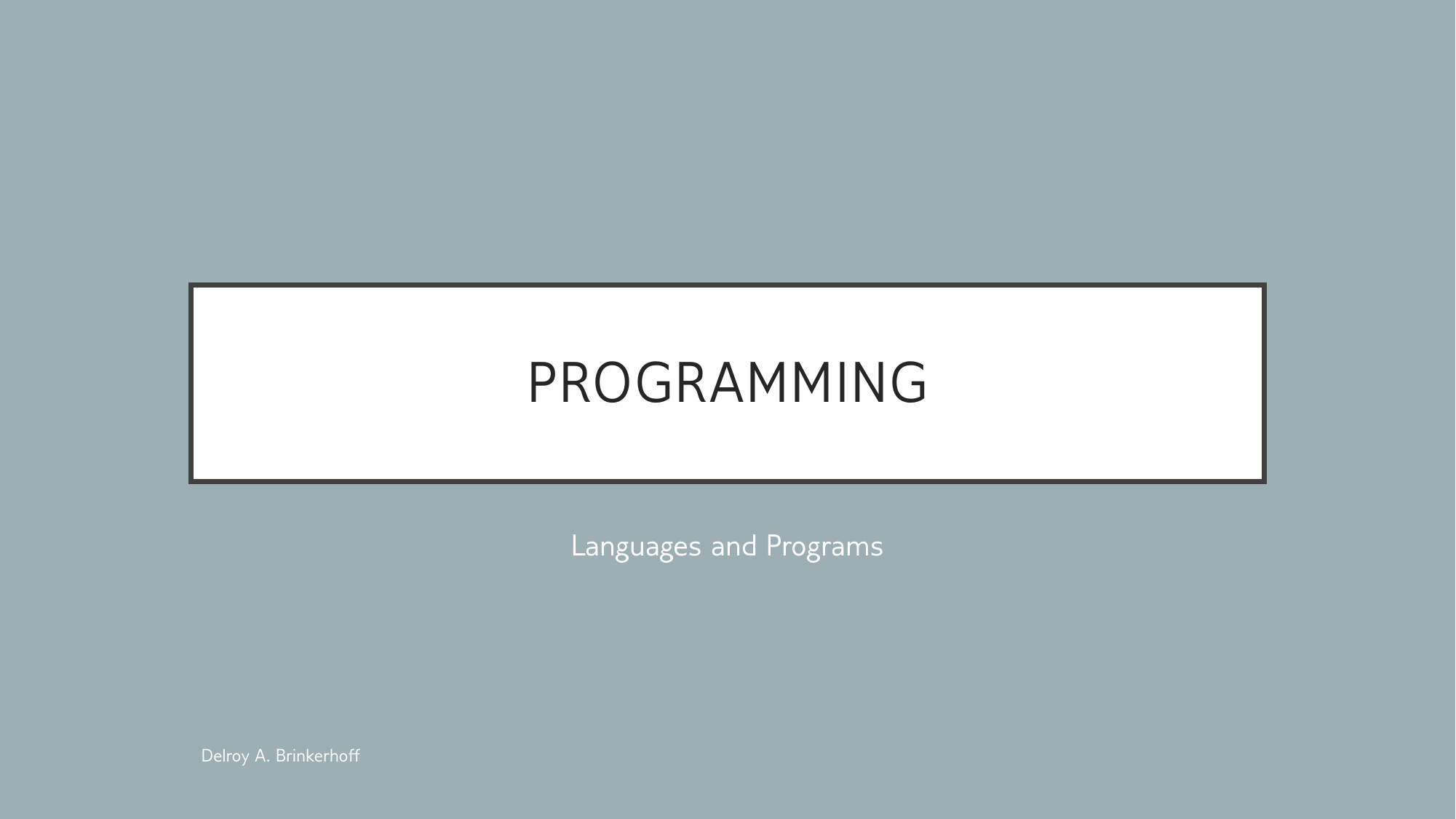

# Programming
Languages and Programs
Delroy A. Brinkerhoff